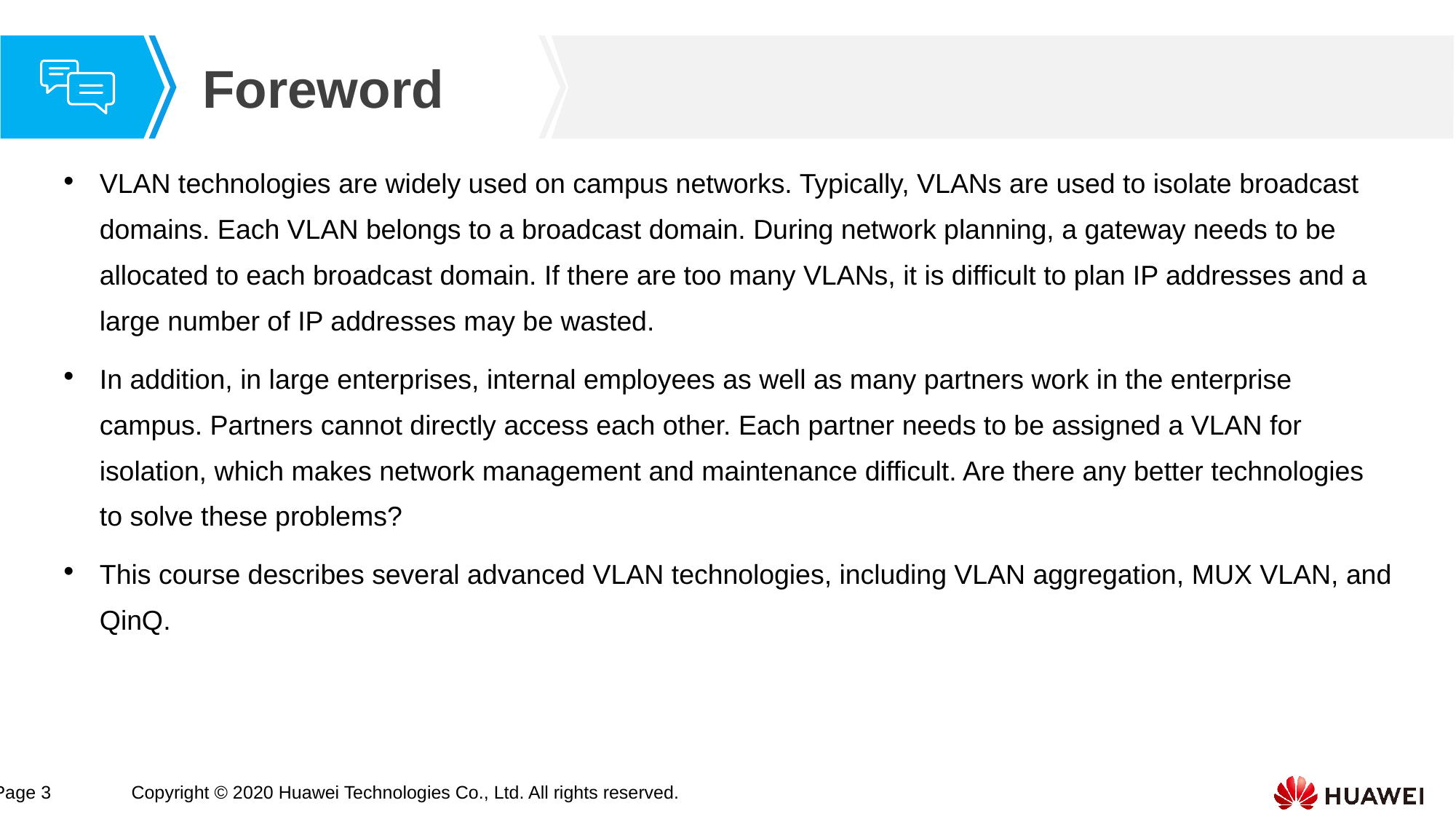

VLAN technologies are widely used on campus networks. Typically, VLANs are used to isolate broadcast domains. Each VLAN belongs to a broadcast domain. During network planning, a gateway needs to be allocated to each broadcast domain. If there are too many VLANs, it is difficult to plan IP addresses and a large number of IP addresses may be wasted.
In addition, in large enterprises, internal employees as well as many partners work in the enterprise campus. Partners cannot directly access each other. Each partner needs to be assigned a VLAN for isolation, which makes network management and maintenance difficult. Are there any better technologies to solve these problems?
This course describes several advanced VLAN technologies, including VLAN aggregation, MUX VLAN, and QinQ.